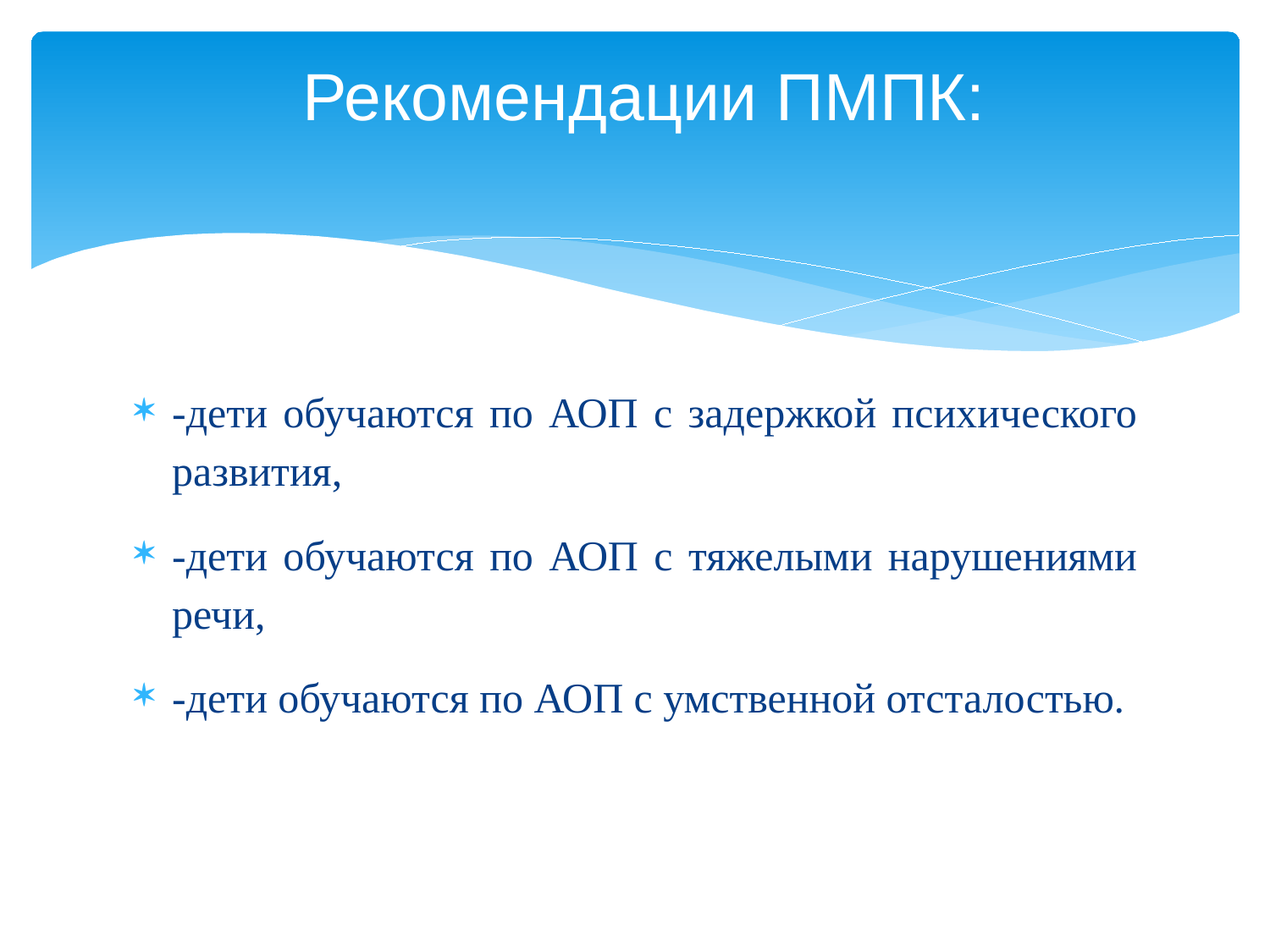

# Рекомендации ПМПК:
-дети обучаются по АОП с задержкой психического развития,
-дети обучаются по АОП с тяжелыми нарушениями речи,
-дети обучаются по АОП с умственной отсталостью.